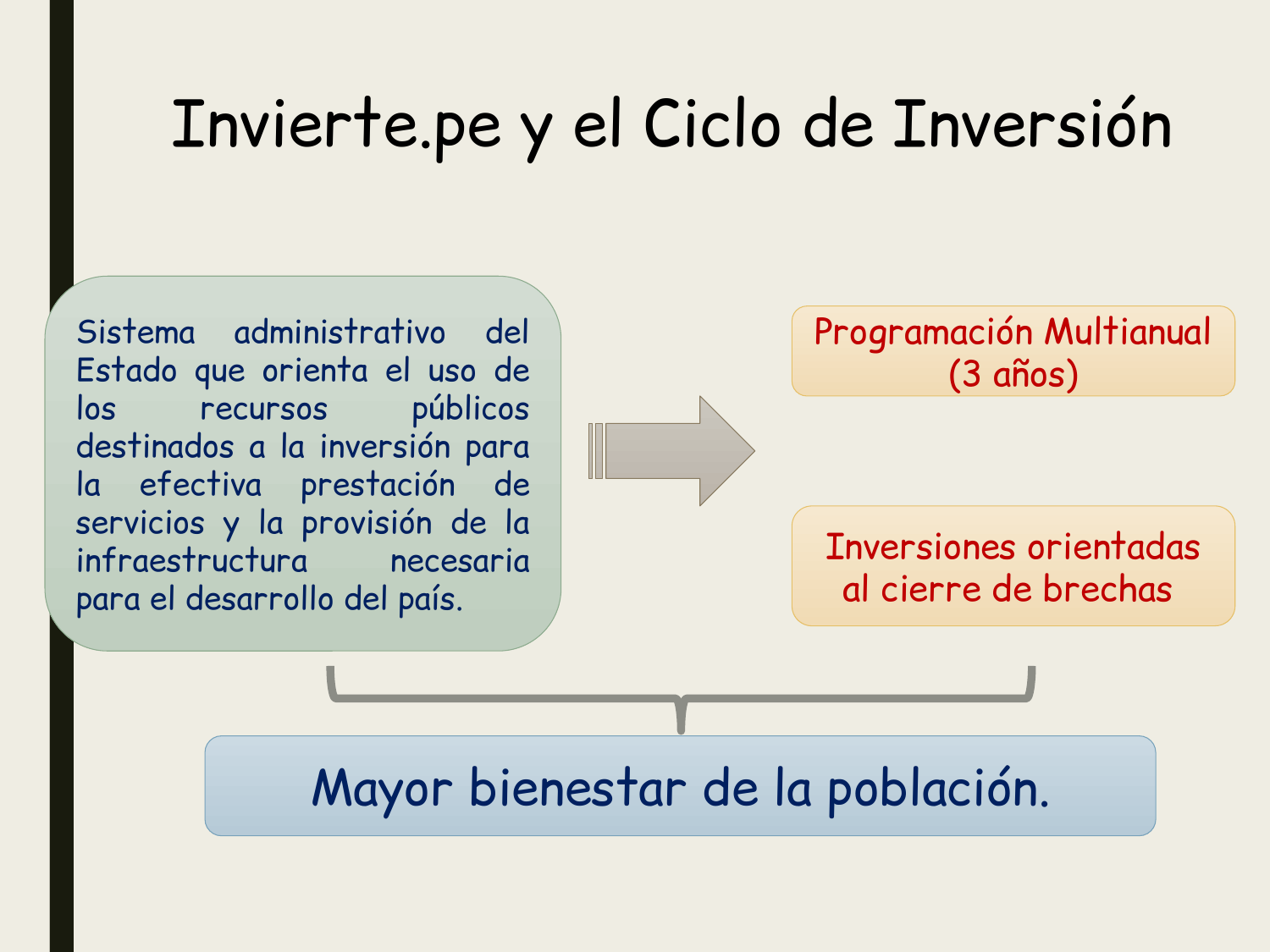

Invierte.pe y el Ciclo de Inversión
Sistema administrativo del Estado que orienta el uso de los recursos públicos destinados a la inversión para la efectiva prestación de servicios y la provisión de la infraestructura necesaria para el desarrollo del país.
Programación Multianual (3 años)

Inversiones orientadas al cierre de brechas
Mayor bienestar de la población.